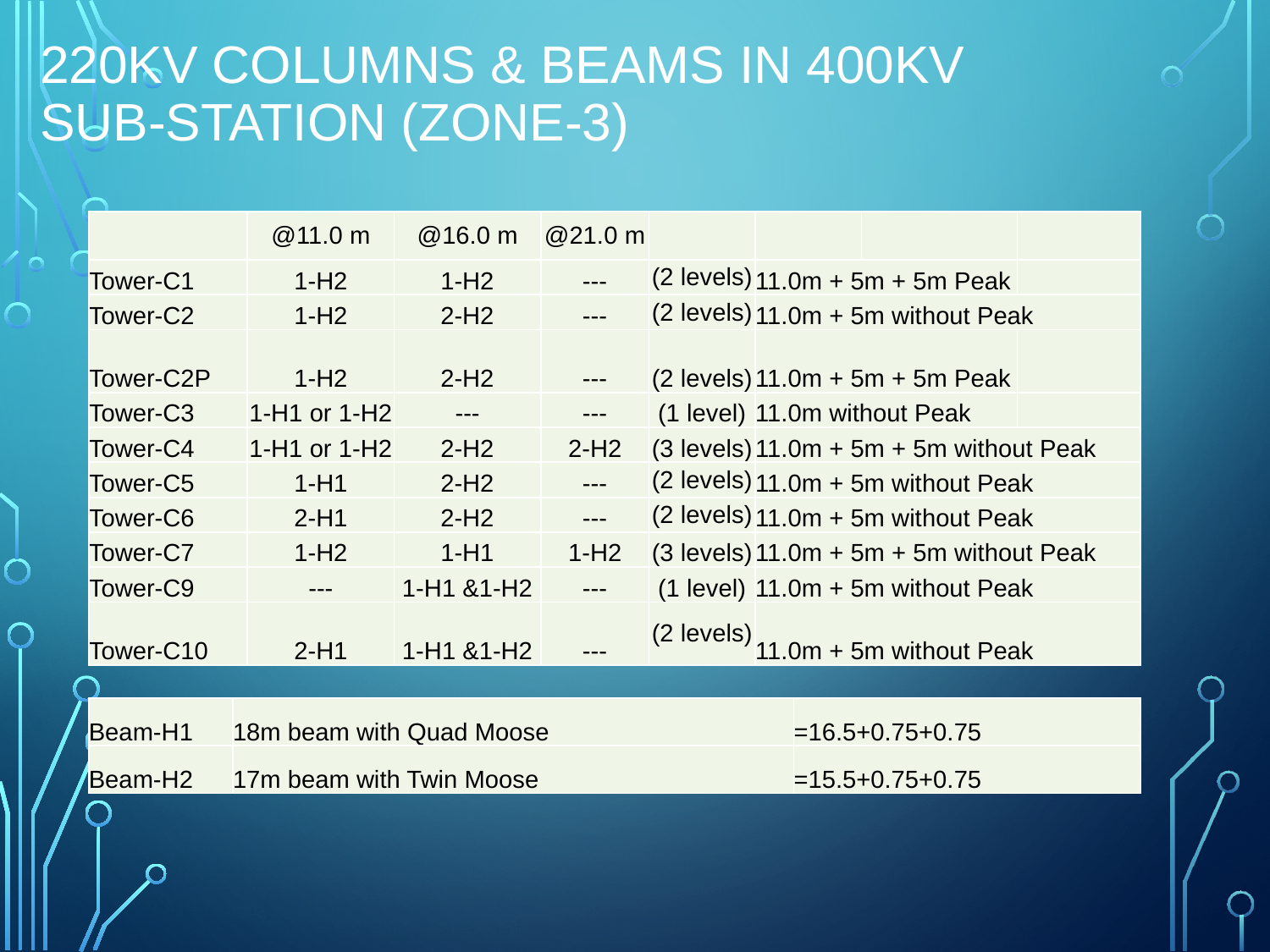

# 220kV Columns & Beams in 400kV Sub-station (Zone-3)
|  | @11.0 m | @16.0 m | @21.0 m |  |  |  |  |
| --- | --- | --- | --- | --- | --- | --- | --- |
| Tower-C1 | 1-H2 | 1-H2 | --- | (2 levels) | 11.0m + 5m + 5m Peak |  |  |
| Tower-C2 | 1-H2 | 2-H2 | --- | (2 levels) | 11.0m + 5m without Peak |  |  |
| Tower-C2P | 1-H2 | 2-H2 | --- | (2 levels) | 11.0m + 5m + 5m Peak |  |  |
| Tower-C3 | 1-H1 or 1-H2 | --- | --- | (1 level) | 11.0m without Peak |  |  |
| Tower-C4 | 1-H1 or 1-H2 | 2-H2 | 2-H2 | (3 levels) | 11.0m + 5m + 5m without Peak |  |  |
| Tower-C5 | 1-H1 | 2-H2 | --- | (2 levels) | 11.0m + 5m without Peak |  |  |
| Tower-C6 | 2-H1 | 2-H2 | --- | (2 levels) | 11.0m + 5m without Peak |  |  |
| Tower-C7 | 1-H2 | 1-H1 | 1-H2 | (3 levels) | 11.0m + 5m + 5m without Peak |  |  |
| Tower-C9 | --- | 1-H1 &1-H2 | --- | (1 level) | 11.0m + 5m without Peak |  |  |
| Tower-C10 | 2-H1 | 1-H1 &1-H2 | --- | (2 levels) | 11.0m + 5m without Peak |  |  |
| Beam-H1 | 18m beam with Quad Moose | =16.5+0.75+0.75 |
| --- | --- | --- |
| Beam-H2 | 17m beam with Twin Moose | =15.5+0.75+0.75 |